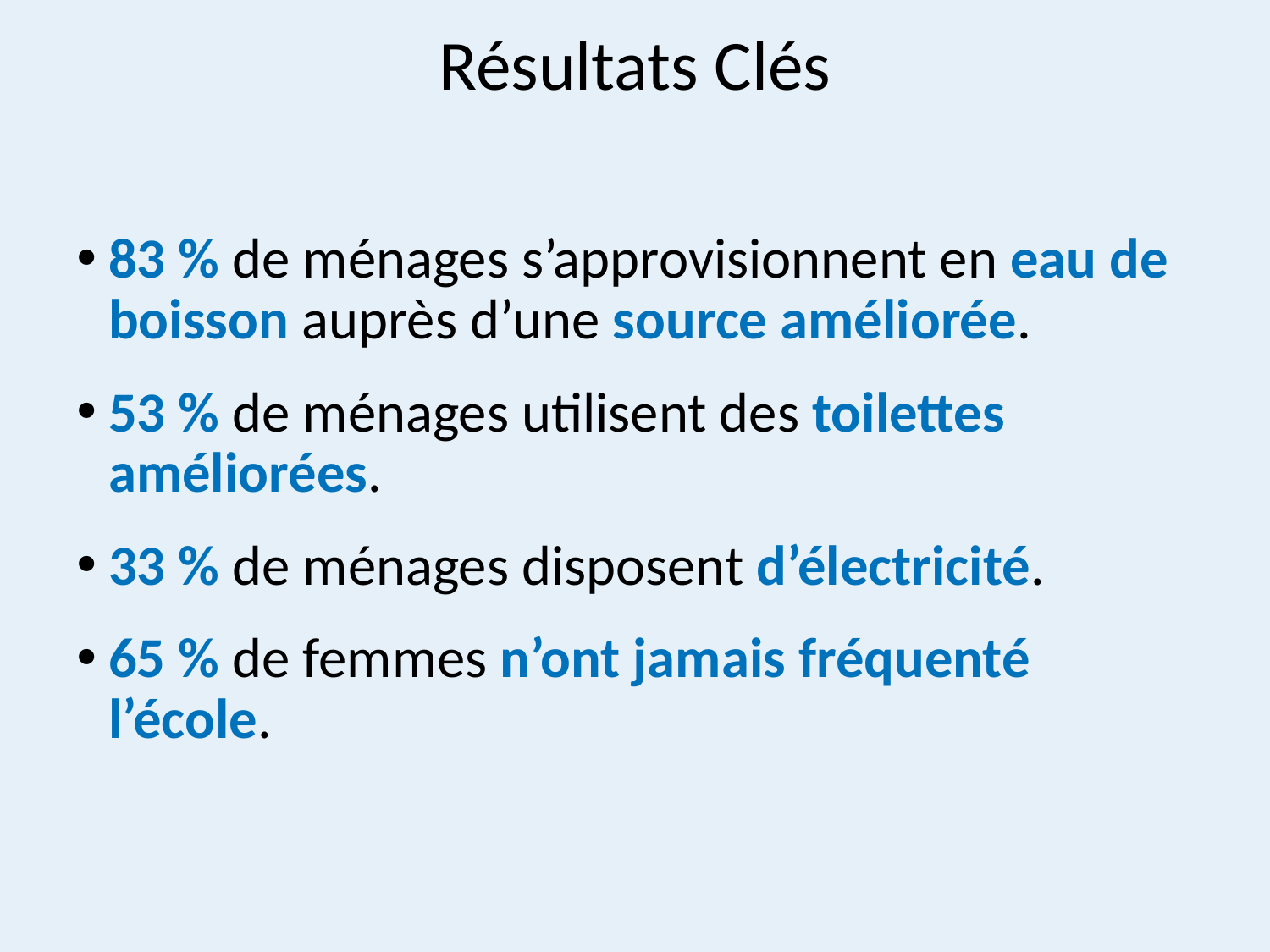

# Résultats Clés
83 % de ménages s’approvisionnent en eau de boisson auprès d’une source améliorée.
53 % de ménages utilisent des toilettes améliorées.
33 % de ménages disposent d’électricité.
65 % de femmes n’ont jamais fréquenté l’école.